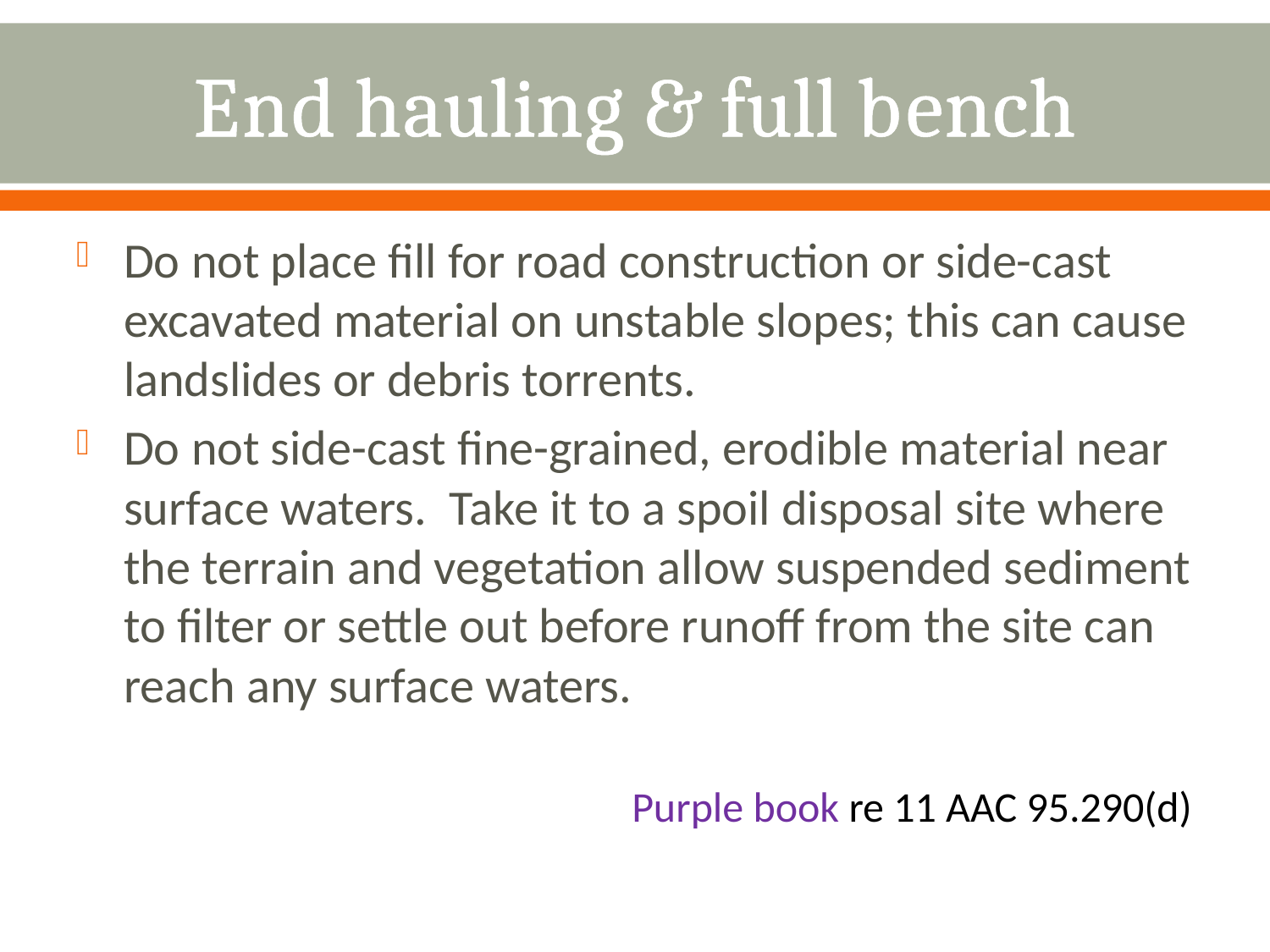

# End hauling & full bench
Do not place fill for road construction or side-cast excavated material on unstable slopes; this can cause landslides or debris torrents.
Do not side-cast fine-grained, erodible material near surface waters.  Take it to a spoil disposal site where the terrain and vegetation allow suspended sediment to filter or settle out before runoff from the site can reach any surface waters.

				     Purple book re 11 AAC 95.290(d)